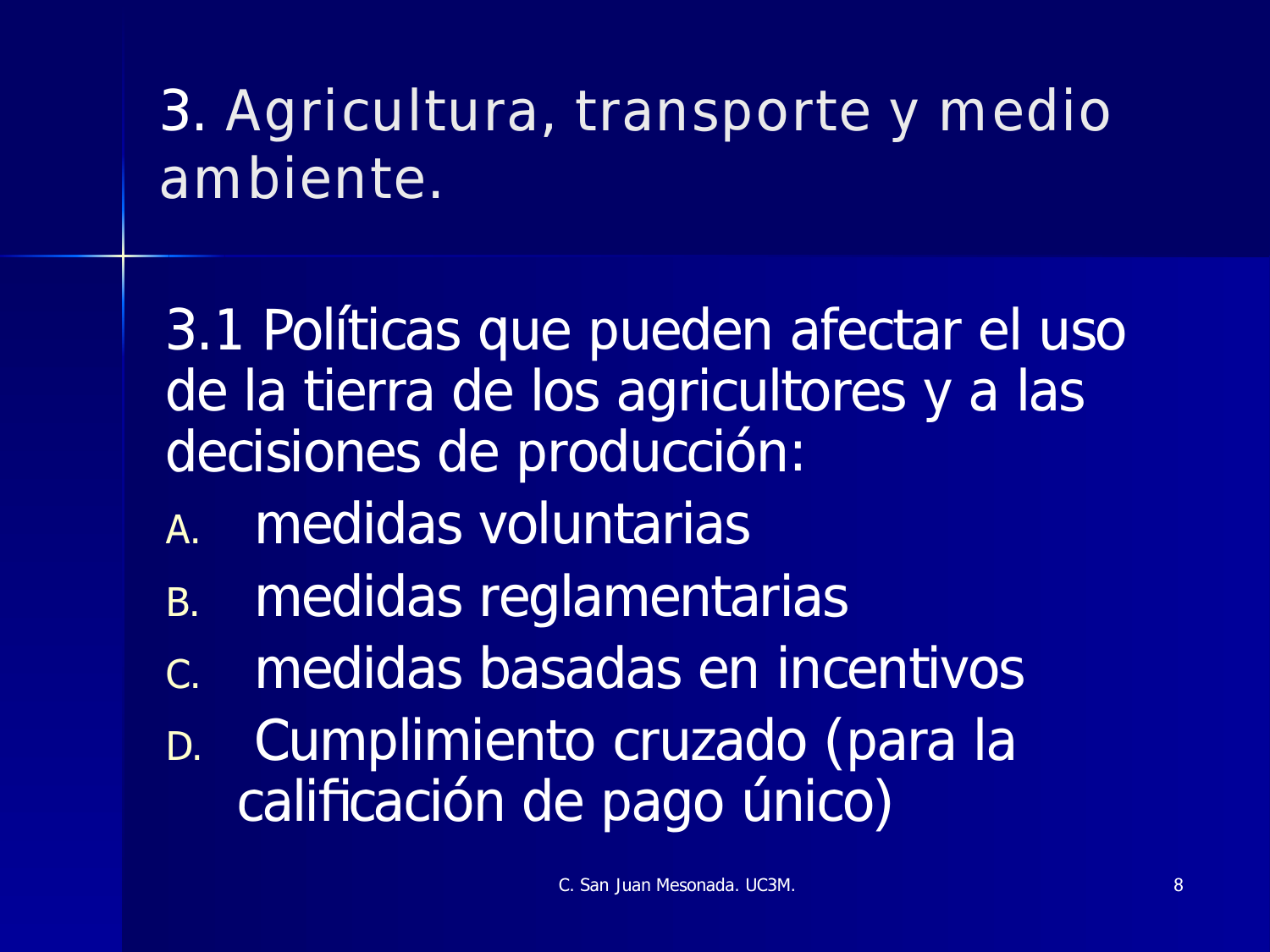

# 3. Agricultura, transporte y medio ambiente.

3.1 Políticas que pueden afectar el uso de la tierra de los agricultores y a las decisiones de producción:
 medidas voluntarias
 medidas reglamentarias
 medidas basadas en incentivos
 Cumplimiento cruzado (para la calificación de pago único)
C. San Juan Mesonada. UC3M.
8